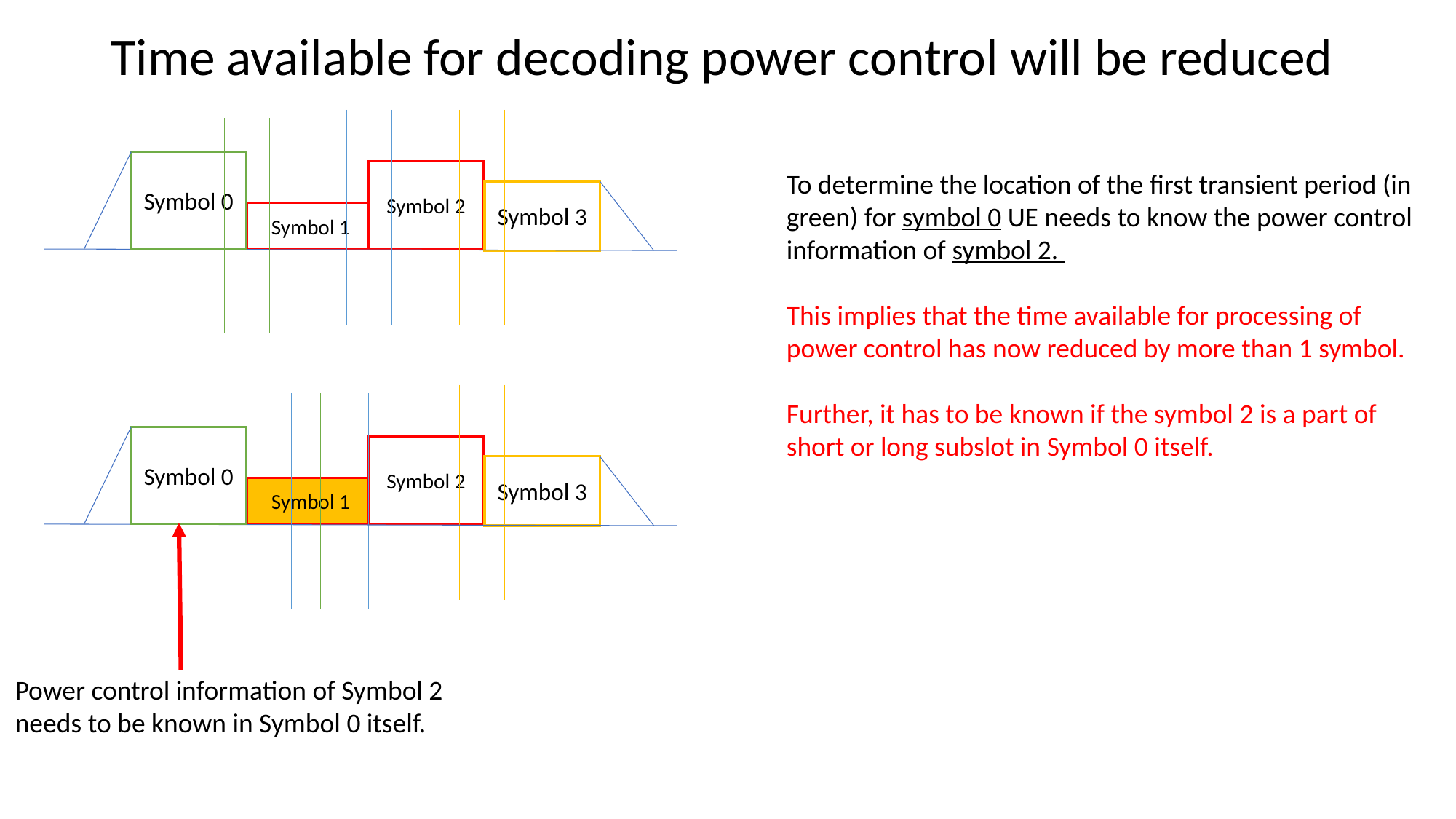

Time available for decoding power control will be reduced
Symbol 0
Symbol 2
To determine the location of the first transient period (in green) for symbol 0 UE needs to know the power control information of symbol 2.

This implies that the time available for processing of power control has now reduced by more than 1 symbol.

Further, it has to be known if the symbol 2 is a part of short or long subslot in Symbol 0 itself.

Symbol 3
Symbol 1
Symbol 0
Symbol 2
Symbol 3
Symbol 1
Power control information of Symbol 2 needs to be known in Symbol 0 itself.